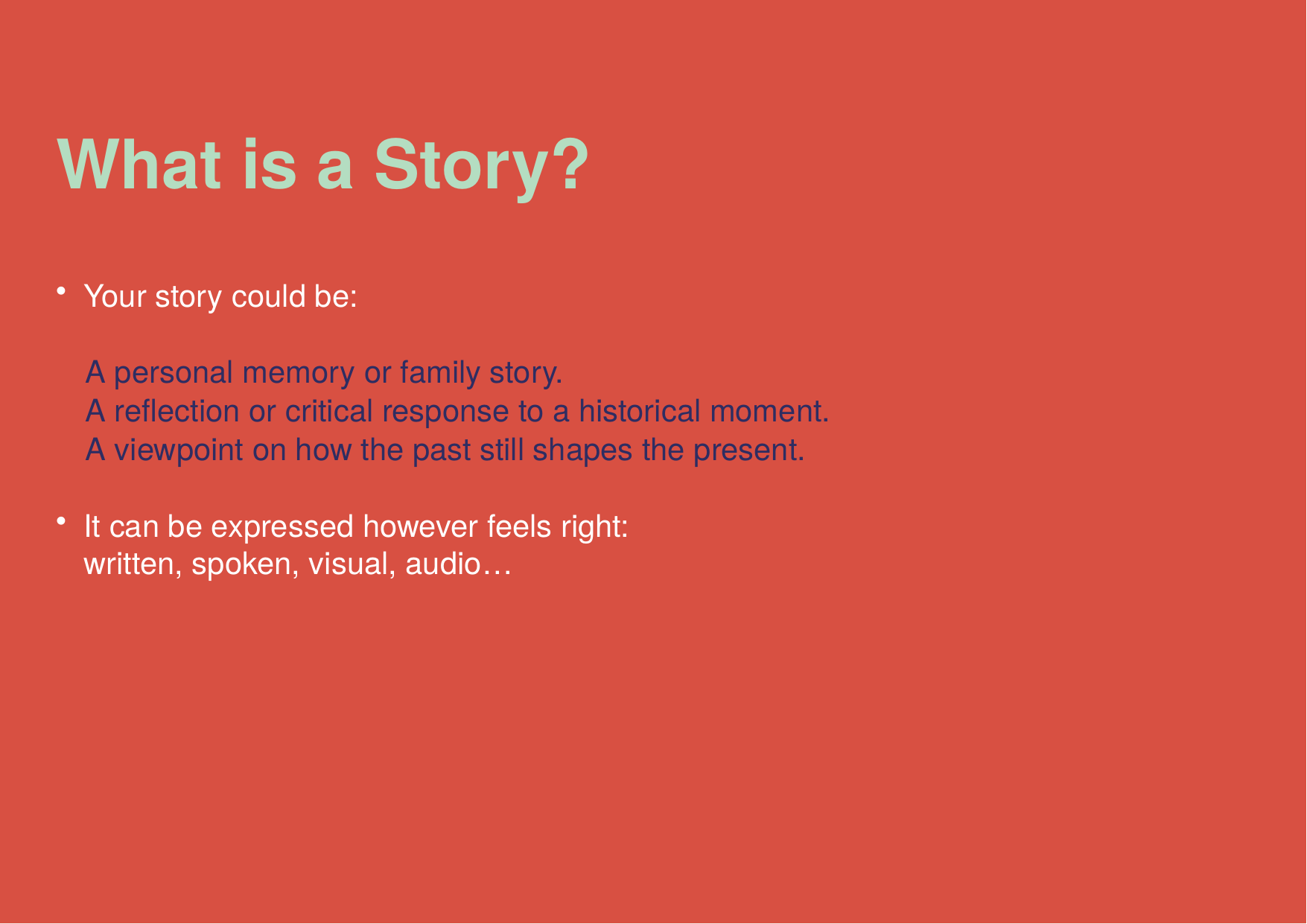

# What is a Story?
Your story could be:
	A personal memory or family story.
	A reflection or critical response to a historical moment.
	A viewpoint on how the past still shapes the present.
It can be expressed however feels right:
written, spoken, visual, audio…